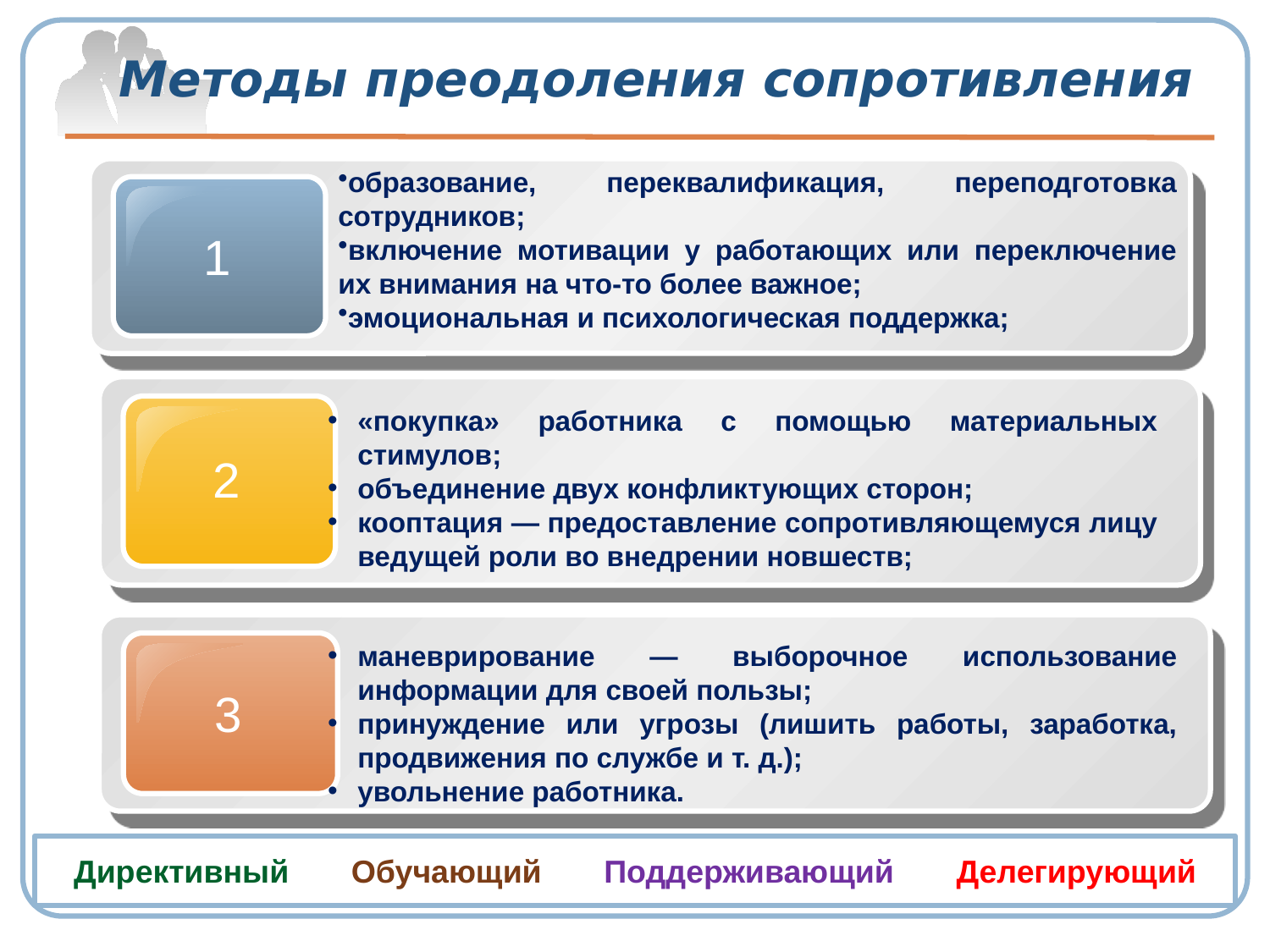

# Методы преодоления сопротивления
образование, переквалификация, переподготовка сотрудников;
включение мотивации у работающих или переключение их внимания на что-то более важное;
эмоциональная и психологическая поддержка;

1

2
«покупка» работника с помощью материальных стимулов;
объединение двух конфликтующих сторон;
кооптация — предоставление сопротивляющемуся лицу ведущей роли во внедрении новшеств;

маневрирование — выборочное использование информации для своей пользы;
принуждение или угрозы (лишить работы, заработка, продвижения по службе и т. д.);
увольнение работника.

3
Директивный       Обучающий       Поддерживающий       Делегирующий